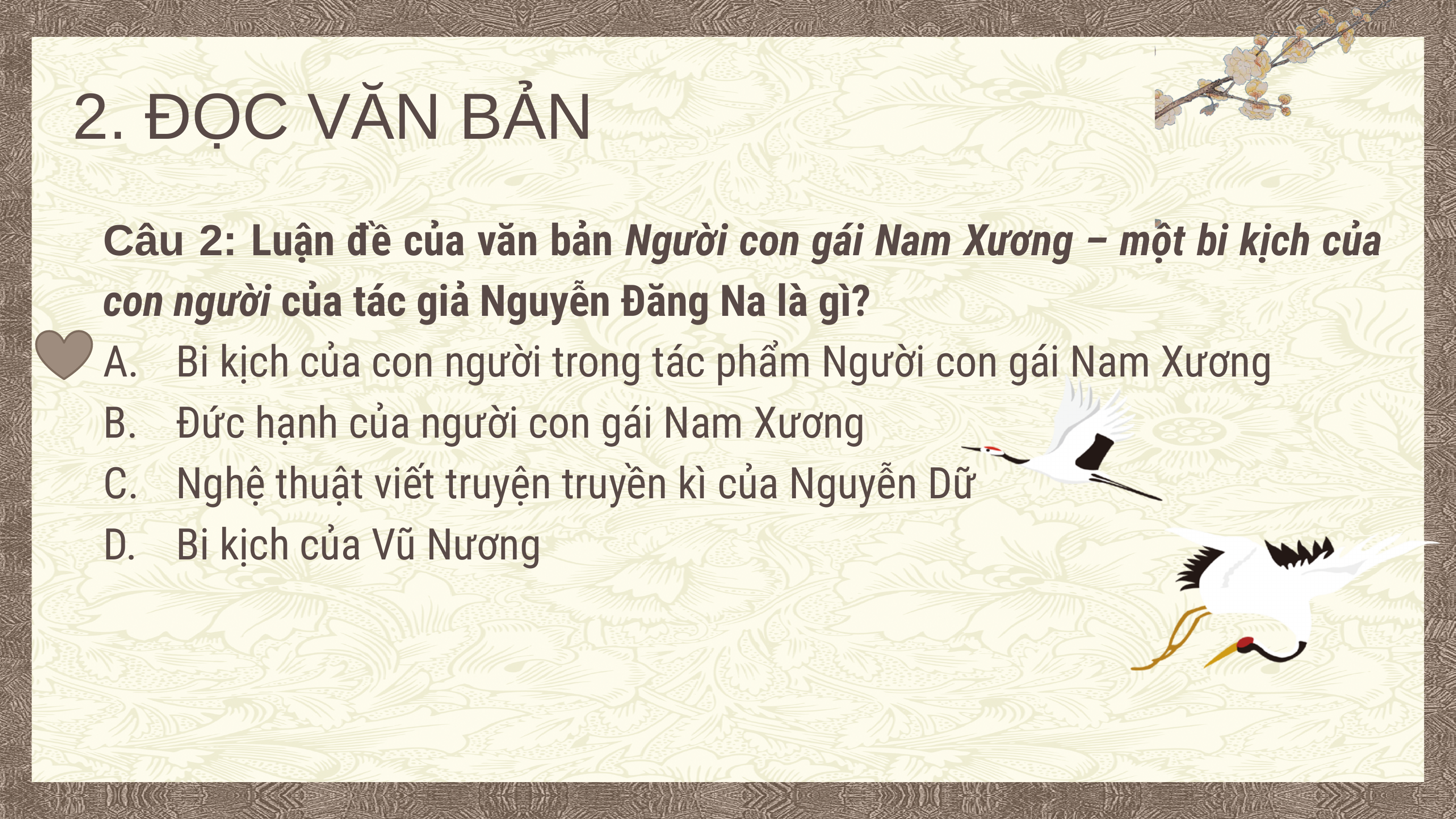

2. ĐỌC VĂN BẢN
Câu 2: Luận đề của văn bản Người con gái Nam Xương – một bi kịch của con người của tác giả Nguyễn Đăng Na là gì?
A.	Bi kịch của con người trong tác phẩm Người con gái Nam Xương
B.	Đức hạnh của người con gái Nam Xương
C.	Nghệ thuật viết truyện truyền kì của Nguyễn Dữ
D.	Bi kịch của Vũ Nương